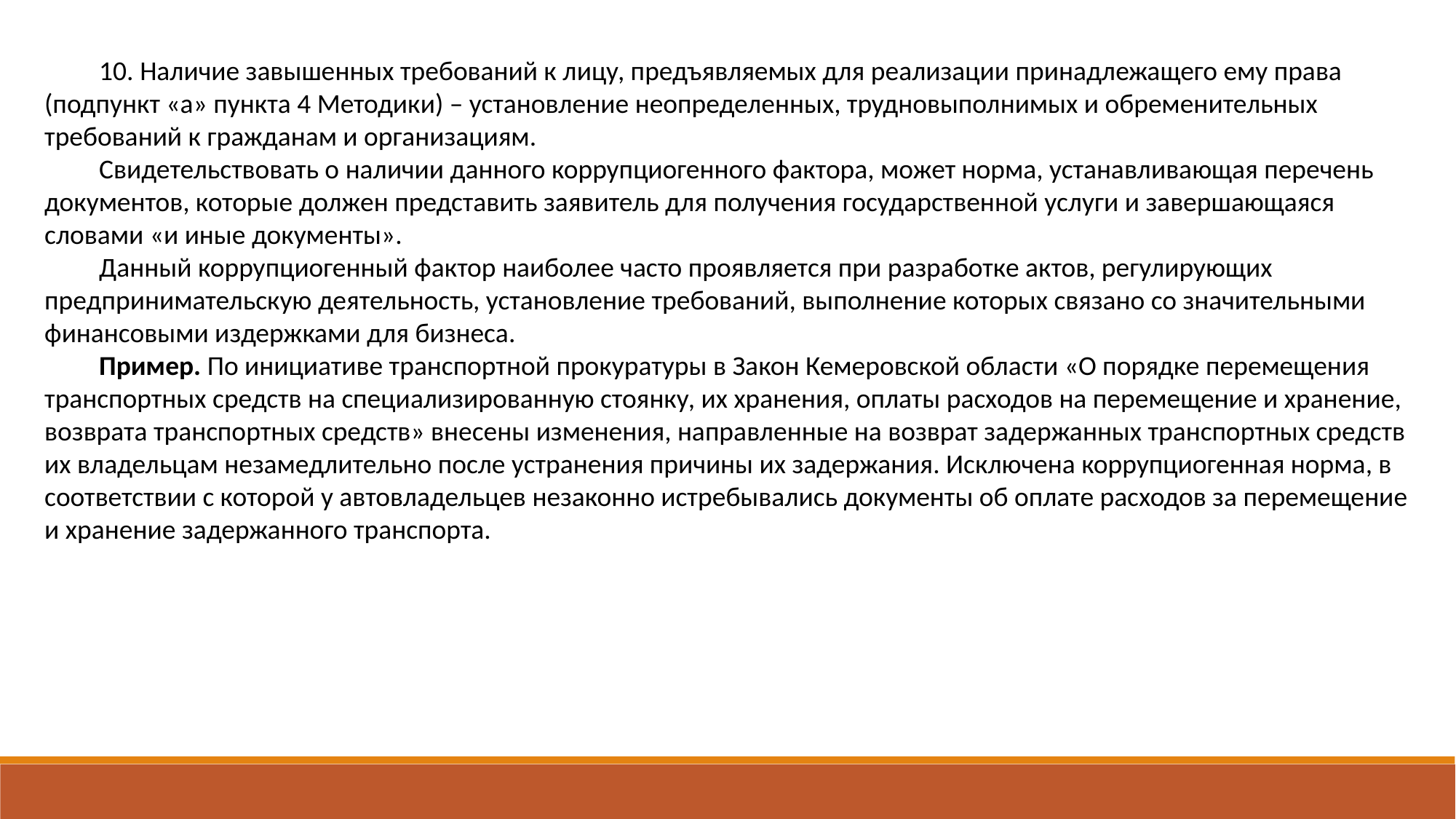

10. Наличие завышенных требований к лицу, предъявляемых для реализации принадлежащего ему права (подпункт «а» пункта 4 Методики) – установление неопределенных, трудновыполнимых и обременительных требований к гражданам и организациям.
Свидетельствовать о наличии данного коррупциогенного фактора, может норма, устанавливающая перечень документов, которые должен представить заявитель для получения государственной услуги и завершающаяся словами «и иные документы».
Данный коррупциогенный фактор наиболее часто проявляется при разработке актов, регулирующих предпринимательскую деятельность, установление требований, выполнение которых связано со значительными финансовыми издержками для бизнеса.
Пример. По инициативе транспортной прокуратуры в Закон Кемеровской области «О порядке перемещения транспортных средств на специализированную стоянку, их хранения, оплаты расходов на перемещение и хранение, возврата транспортных средств» внесены изменения, направленные на возврат задержанных транспортных средств их владельцам незамедлительно после устранения причины их задержания. Исключена коррупциогенная норма, в соответствии с которой у автовладельцев незаконно истребывались документы об оплате расходов за перемещение и хранение задержанного транспорта.